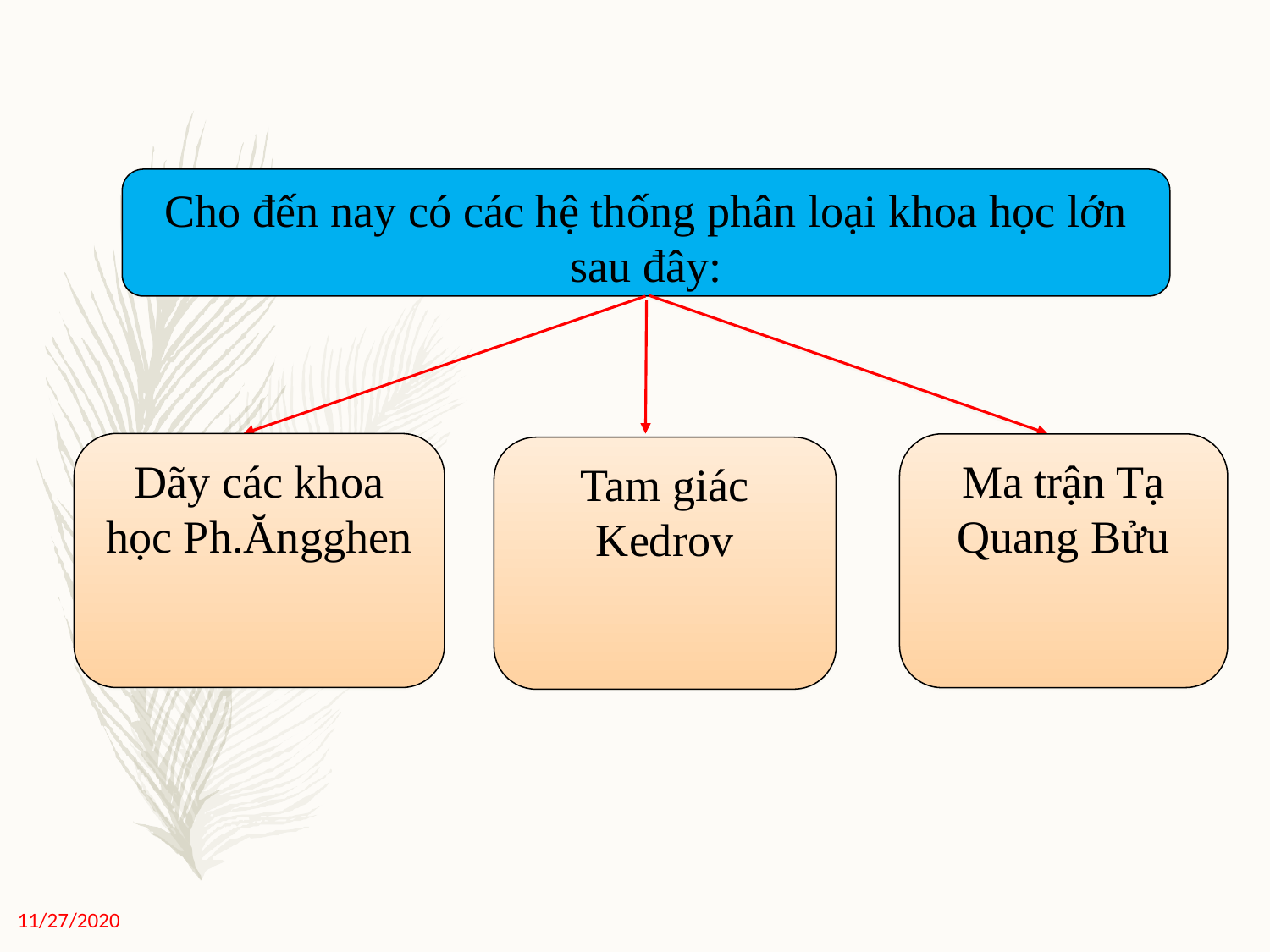

Cho đến nay có các hệ thống phân loại khoa học lớn sau đây:

Dãy các khoa học Ph.Ăngghen

Ma trận Tạ Quang Bửu
Tam giác Kedrov
11/27/2020